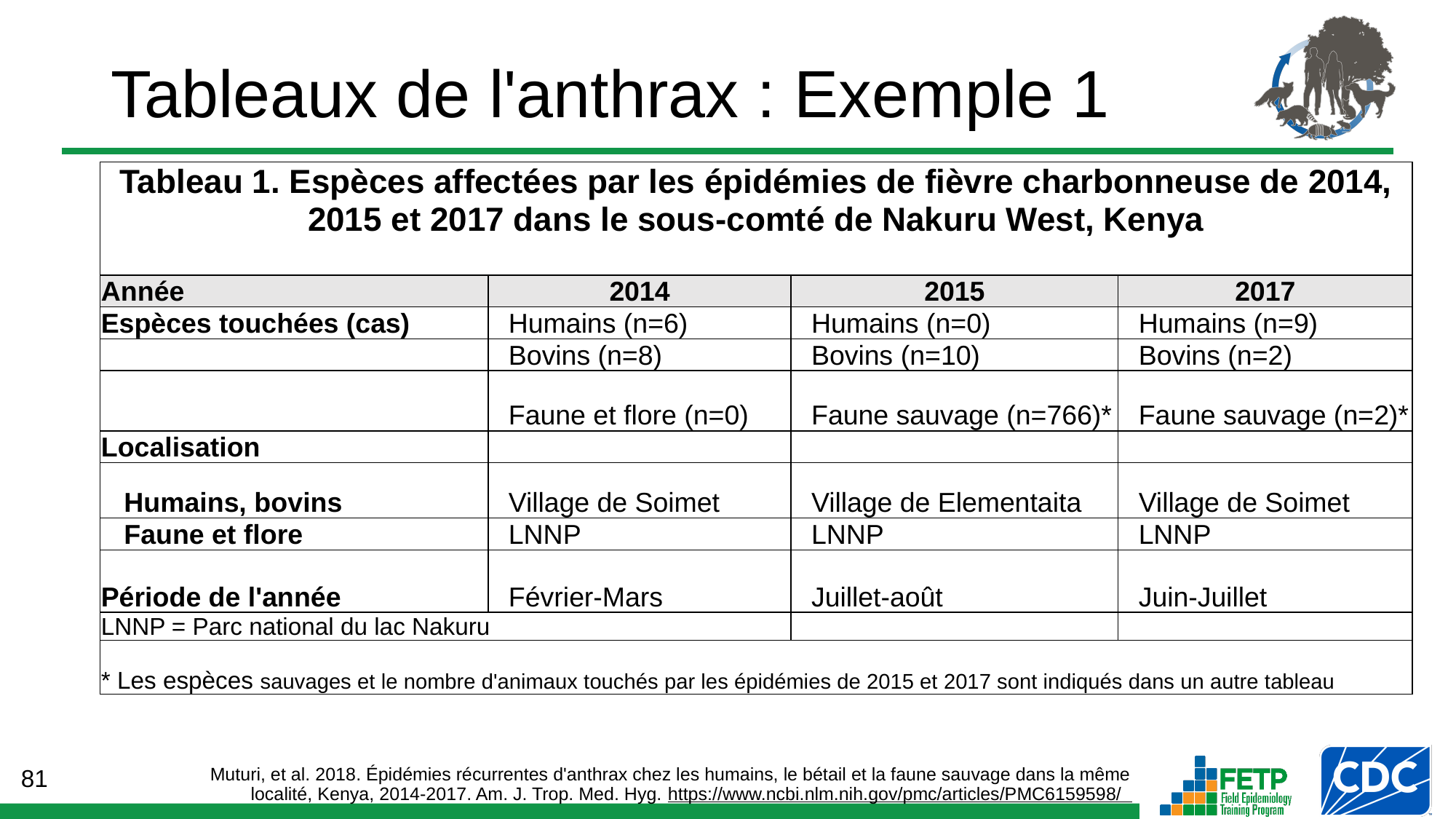

# Tableaux de l'anthrax : Exemple 1
| Tableau 1. Espèces affectées par les épidémies de fièvre charbonneuse de 2014, 2015 et 2017 dans le sous-comté de Nakuru West, Kenya |  |  |  |
| --- | --- | --- | --- |
| Année | 2014 | 2015 | 2017 |
| Espèces touchées (cas) | Humains (n=6) | Humains (n=0) | Humains (n=9) |
|  | Bovins (n=8) | Bovins (n=10) | Bovins (n=2) |
|  | Faune et flore (n=0) | Faune sauvage (n=766)\* | Faune sauvage (n=2)\* |
| Localisation |  |  |  |
| Humains, bovins | Village de Soimet | Village de Elementaita | Village de Soimet |
| Faune et flore | LNNP | LNNP | LNNP |
| Période de l'année | Février-Mars | Juillet-août | Juin-Juillet |
| LNNP = Parc national du lac Nakuru |  |  |  |
| \* Les espèces sauvages et le nombre d'animaux touchés par les épidémies de 2015 et 2017 sont indiqués dans un autre tableau |  |  |  |
Muturi, et al. 2018. Épidémies récurrentes d'anthrax chez les humains, le bétail et la faune sauvage dans la même localité, Kenya, 2014-2017. Am. J. Trop. Med. Hyg. https://www.ncbi.nlm.nih.gov/pmc/articles/PMC6159598/